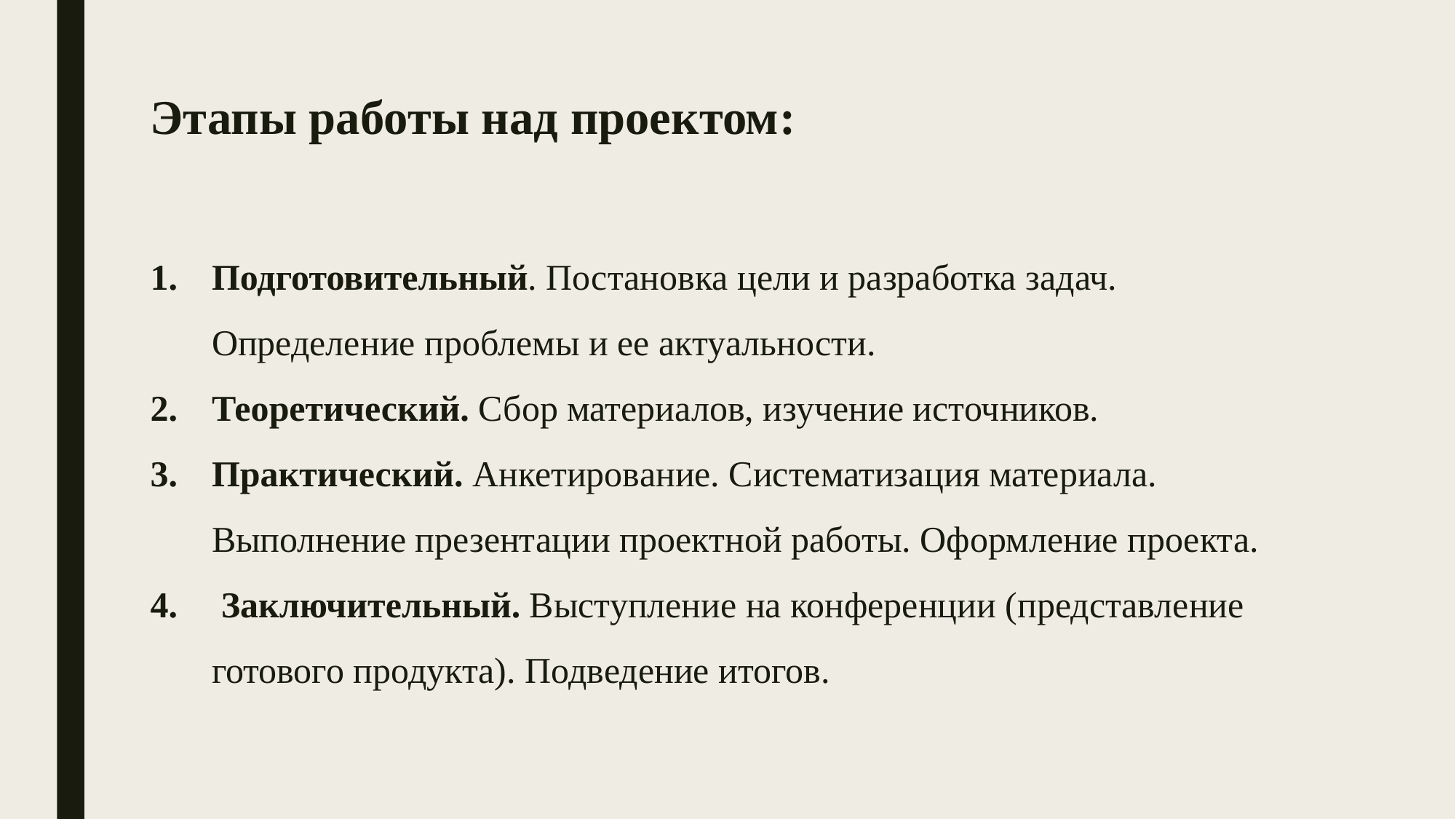

# Этапы работы над проектом:
Подготовительный. Постановка цели и разработка задач. Определение проблемы и ее актуальности.
Теоретический. Сбор материалов, изучение источников.
Практический. Анкетирование. Систематизация материала. Выполнение презентации проектной работы. Оформление проекта.
 Заключительный. Выступление на конференции (представление готового продукта). Подведение итогов.